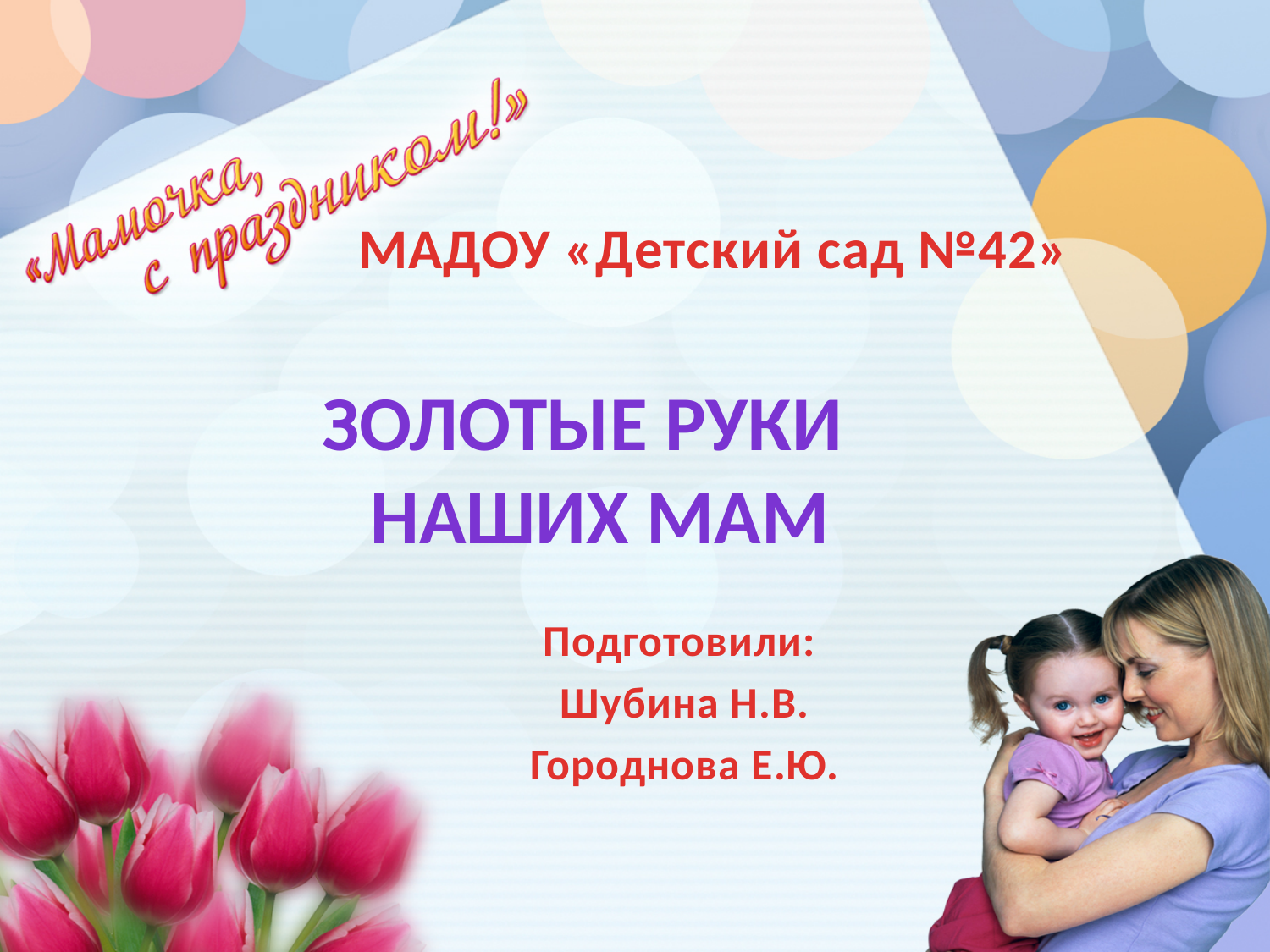

МАДОУ «Детский сад №42»
# ЗОЛОТЫЕ РУКИ НАШИХ МАМ
Подготовили:
Шубина Н.В.
Городнова Е.Ю.